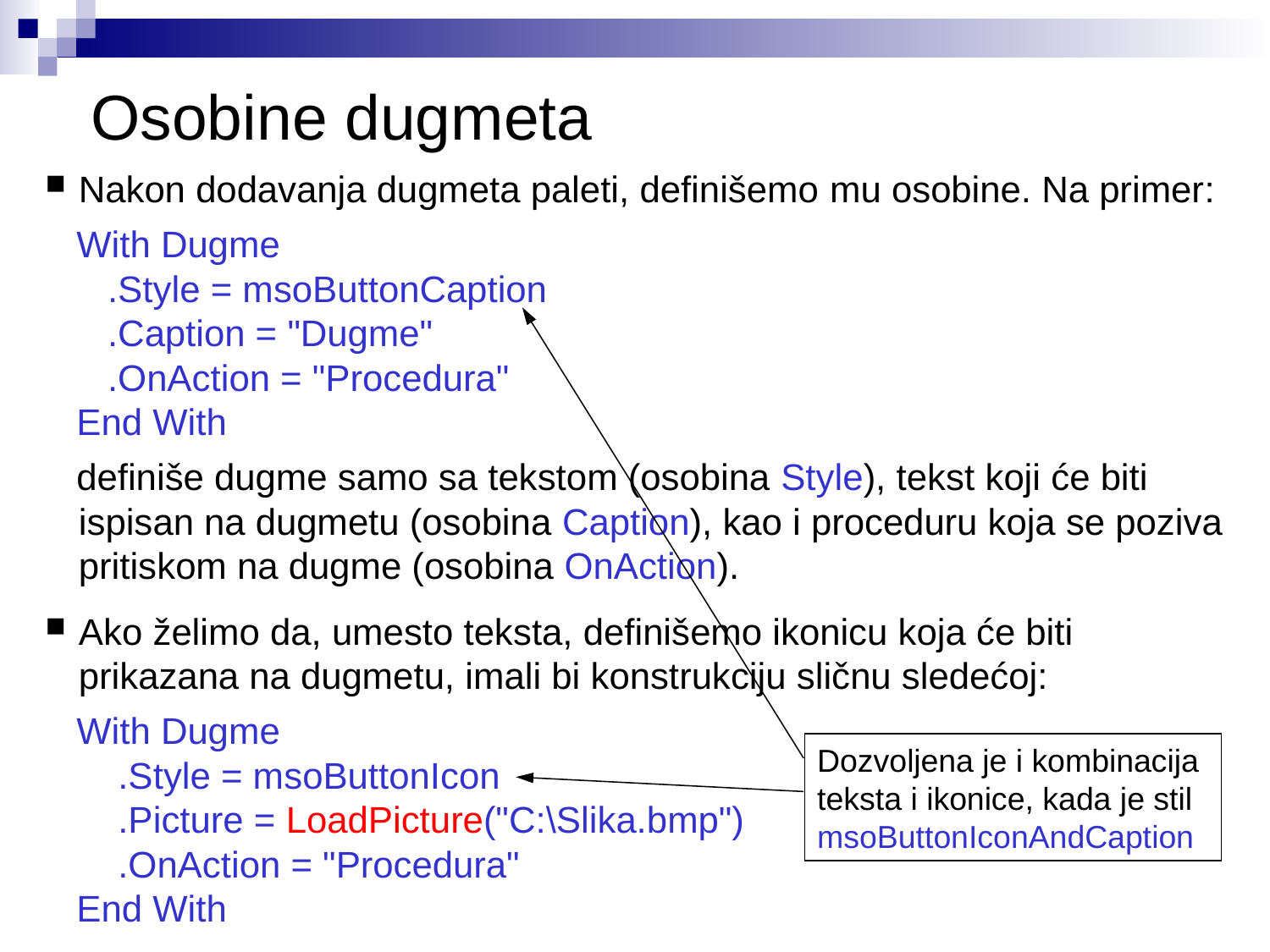

# Osobine dugmeta
Nakon dodavanja dugmeta paleti, definišemo mu osobine. Na primer:
   With Dugme
      .Style = msoButtonCaption
      .Caption = "Dugme"
      .OnAction = "Procedura"
   End With
   definiše dugme samo sa tekstom (osobina Style), tekst koji će biti ispisan na dugmetu (osobina Caption), kao i proceduru koja se poziva pritiskom na dugme (osobina OnAction).
Ako želimo da, umesto teksta, definišemo ikonicu koja će biti prikazana na dugmetu, imali bi konstrukciju sličnu sledećoj:
   With Dugme
       .Style = msoButtonIcon
       .Picture = LoadPicture("C:\Slika.bmp")
       .OnAction = "Procedura"
   End With

Dozvoljena je i kombinacija teksta i ikonice, kada je stil msoButtonIconAndCaption